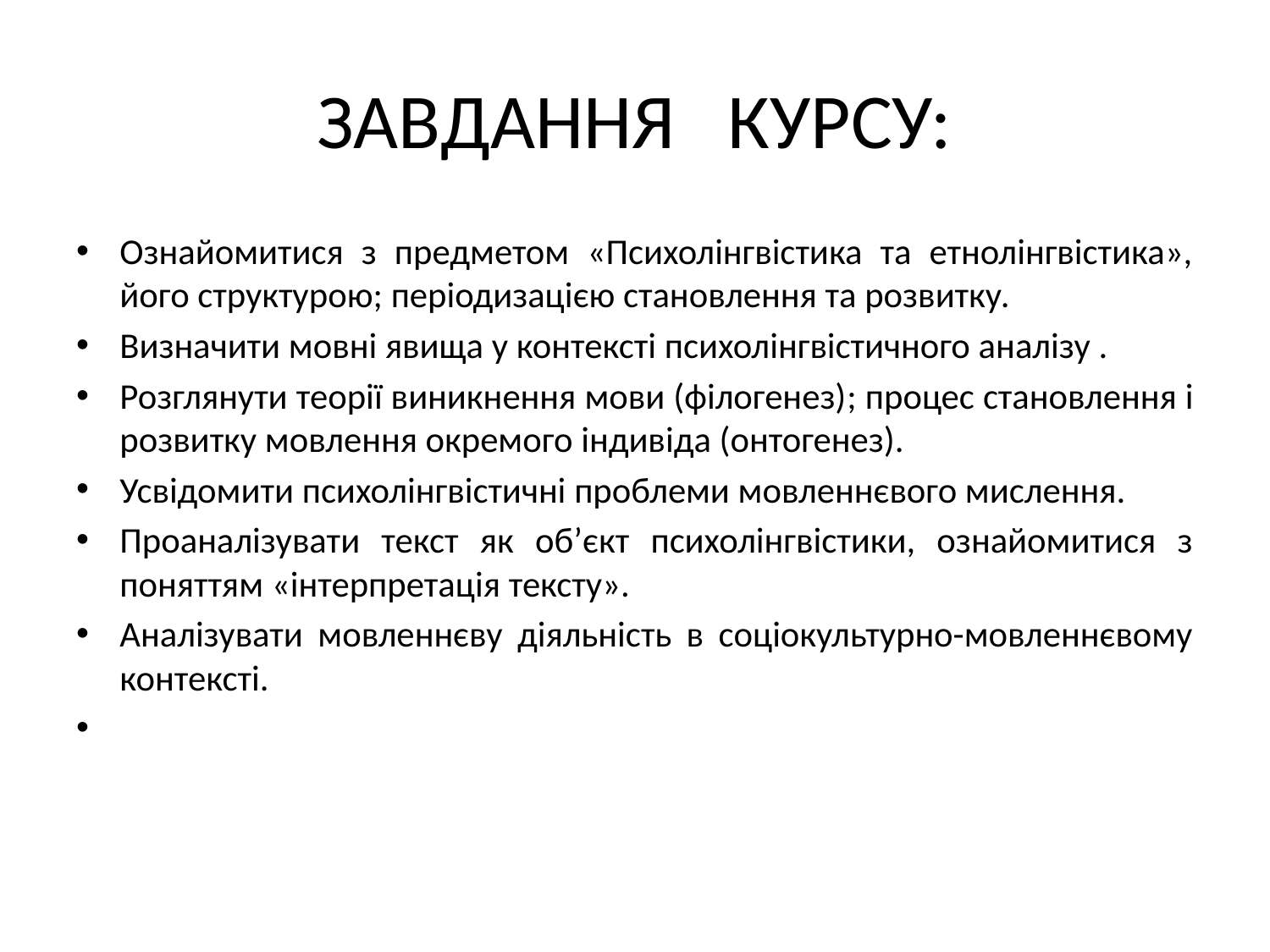

# ЗАВДАННЯ   КУРСУ:
Ознайомитися з предметом «Психолінгвістика та етнолінгвістика», його структурою; періодизацією становлення та розвитку.
Визначити мовні явища у контексті психолінгвістичного аналізу .
Розглянути теорії виникнення мови (філогенез); процес становлення і розвитку мовлення окремого індивіда (онтогенез).
Усвідомити психолінгвістичні проблеми мовленнєвого мислення.
Проаналізувати текст як об’єкт психолінгвістики, ознайомитися з поняттям «інтерпретація тексту».
Аналізувати мовленнєву діяльність в соціокультурно-мовленнєвому контексті.